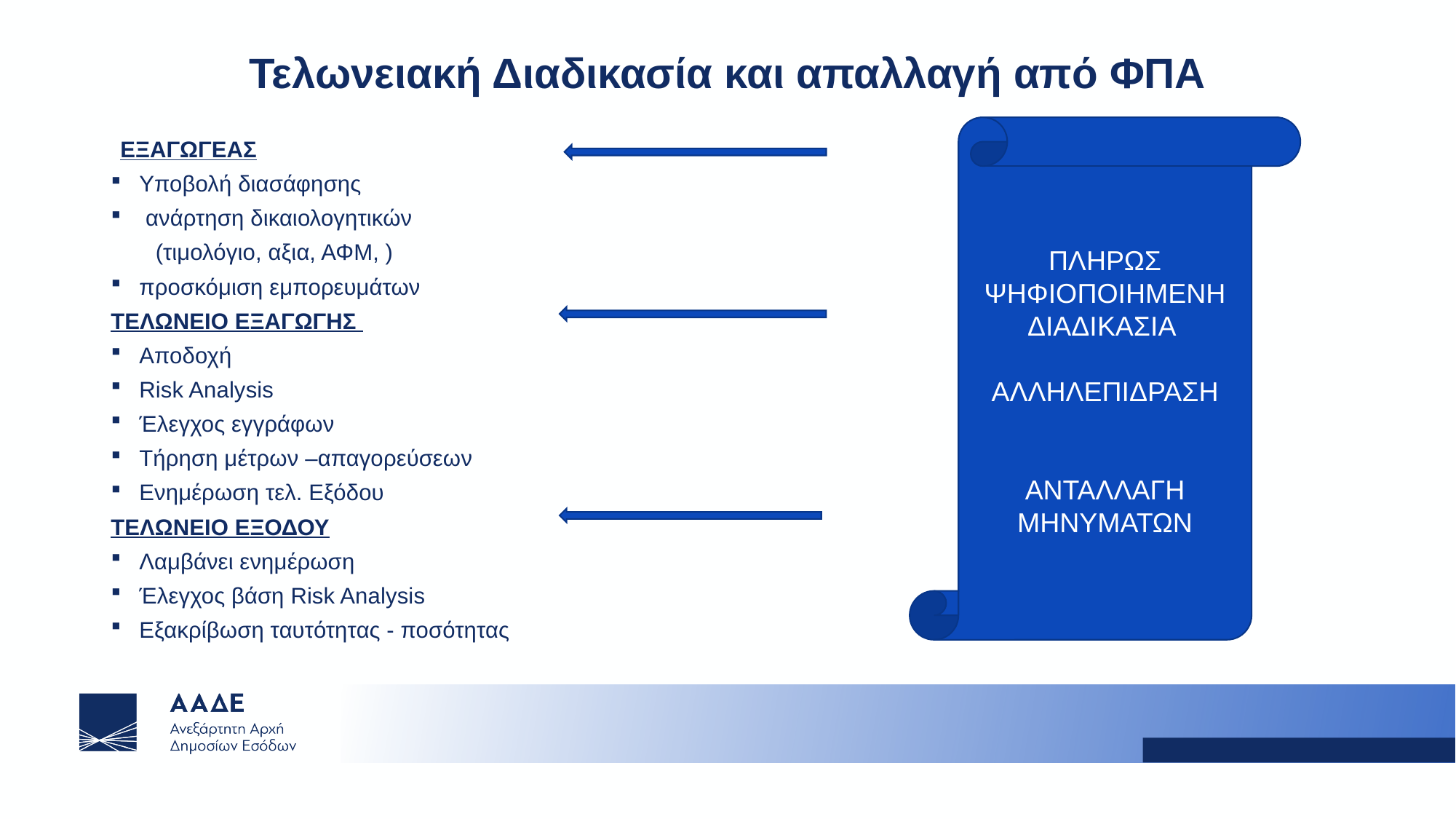

Τελωνειακή Διαδικασία και απαλλαγή από ΦΠΑ
ΠΛΗΡΩΣ ΨΗΦΙΟΠΟΙΗΜΕΝΗ ΔΙΑΔΙΚΑΣΙΑ

ΑΛΛΗΛΕΠΙΔΡΑΣΗ

ΑΝΤΑΛΛΑΓΗ ΜΗΝΥΜΑΤΩΝ
  ΕΞΑΓΩΓΕΑΣ
Υποβολή διασάφησης
 ανάρτηση δικαιολογητικών
       (τιμολόγιο, αξια, ΑΦΜ, )
προσκόμιση εμπορευμάτων
ΤΕΛΩΝΕΙΟ ΕΞΑΓΩΓΗΣ
Αποδοχή
Risk Analysis
Έλεγχος εγγράφων
Τήρηση μέτρων –απαγορεύσεων
Ενημέρωση τελ. Εξόδου
ΤΕΛΩΝΕΙΟ ΕΞΟΔΟΥ
Λαμβάνει ενημέρωση
Έλεγχος βάση Risk Analysis
Εξακρίβωση ταυτότητας - ποσότητας